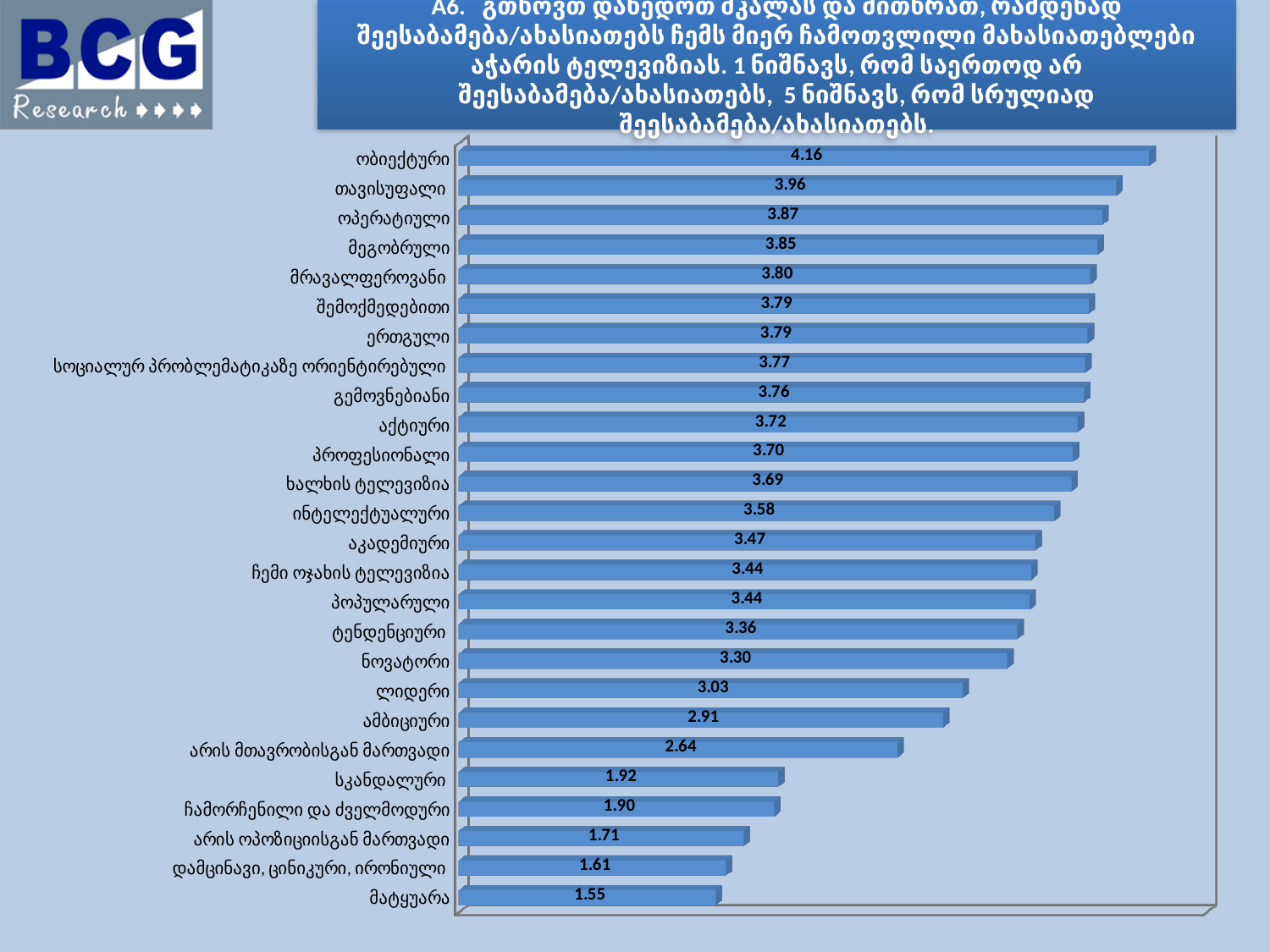

# A6.   გთხოვთ დახედოთ შკალას და მითხრათ, რამდენად შეესაბამება/ახასიათებს ჩემს მიერ ჩამოთვლილი მახასიათებლები აჭარის ტელევიზიას. 1 ნიშნავს, რომ საერთოდ არ შეესაბამება/ახასიათებს,  5 ნიშნავს, რომ სრულიად შეესაბამება/ახასიათებს.

[unsupported chart]